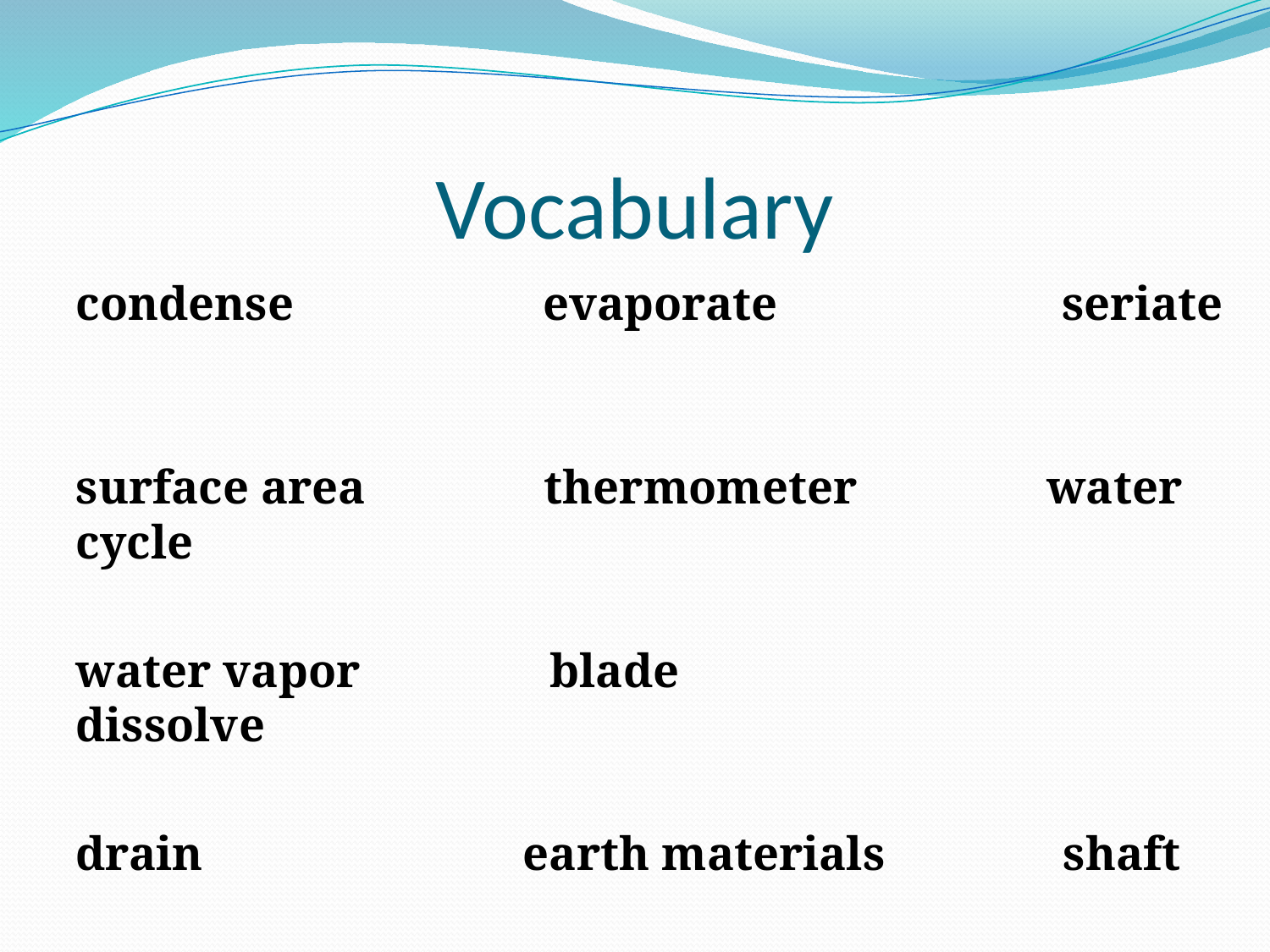

# Vocabulary
condense                     evaporate                        seriate

surface area               thermometer                water cycle

water vapor                blade                               dissolve

drain                           earth materials               shaft

water quality